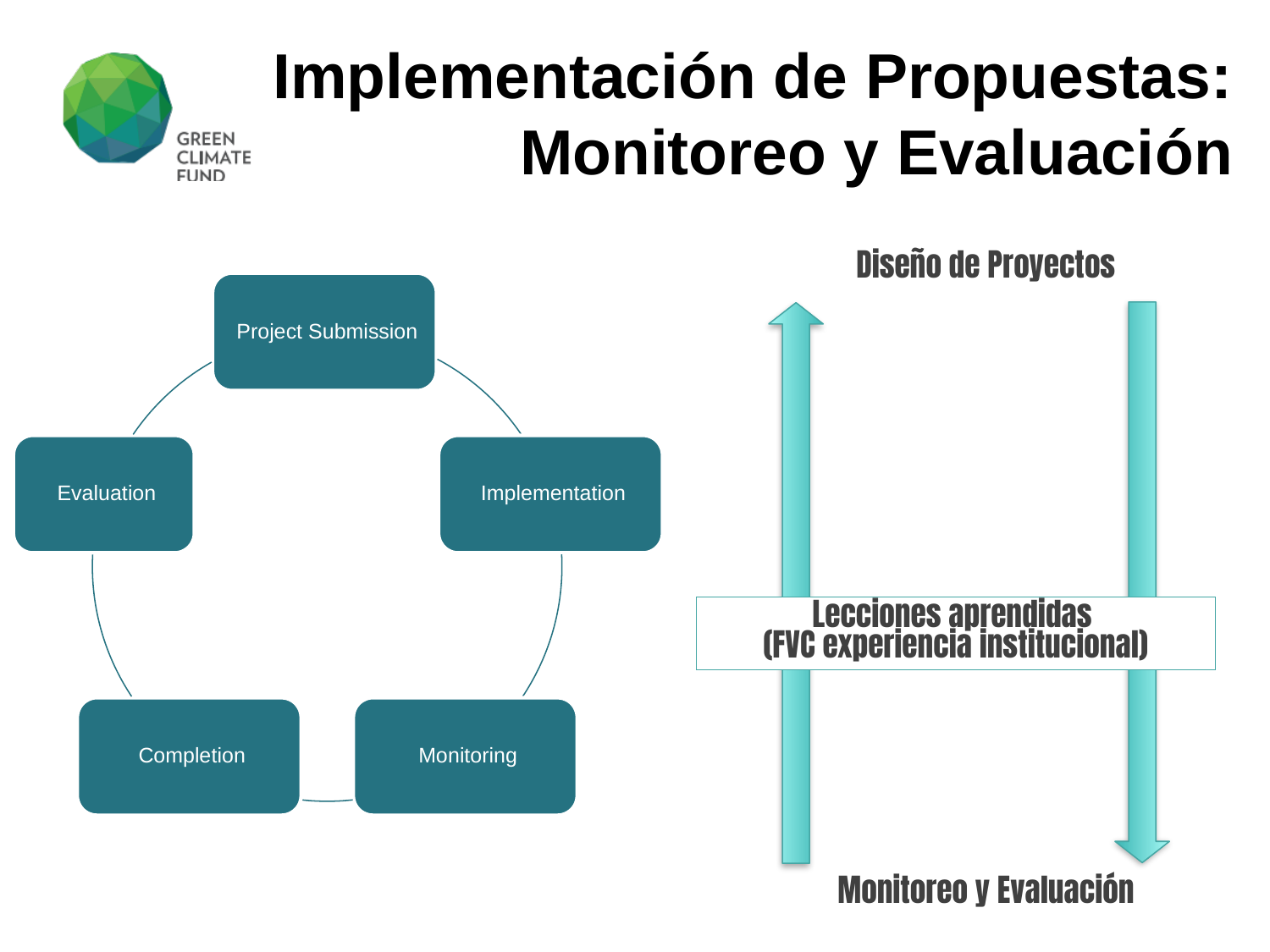

# Implementación de Propuestas: Monitoreo y Evaluación
Diseño de Proyectos
Project Submission
Implementation
Monitoring
Completion
Evaluation

Lecciones aprendidas
(FVC experiencia institucional)
Monitoreo y Evaluación